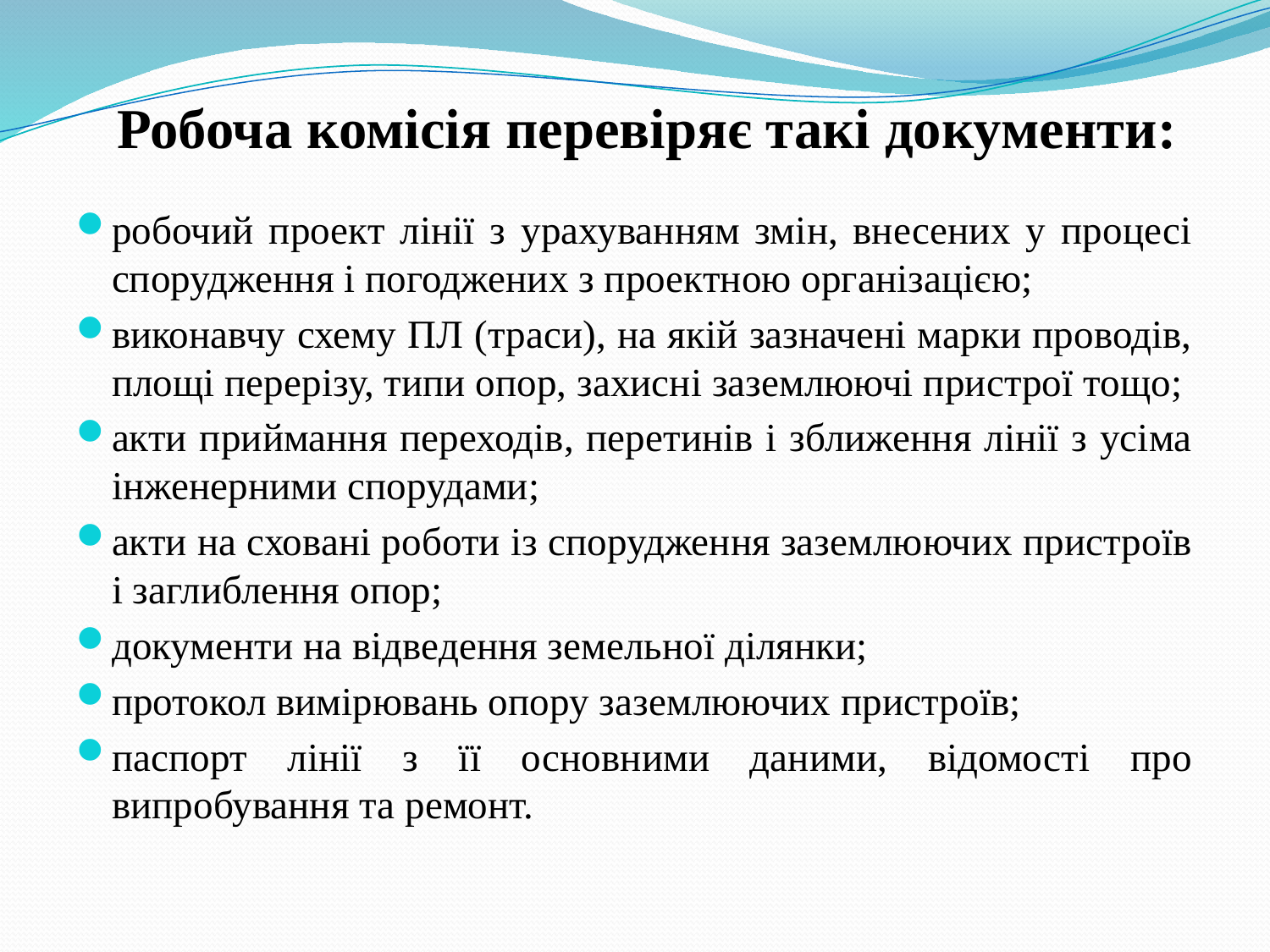

Робоча комісія перевіряє такі документи:
робочий проект лінії з урахуванням змін, внесених у процесі спорудження і погоджених з проектною організацією;
виконавчу схему ПЛ (траси), на якій зазначені марки проводів, площі перерізу, типи опор, захисні заземлюючі пристрої тощо;
акти приймання переходів, перетинів і зближення лінії з усіма інженерними спорудами;
акти на сховані роботи із спорудження заземлюючих пристроїв і заглиблення опор;
документи на відведення земельної ділянки;
протокол вимірювань опору заземлюючих пристроїв;
паспорт лінії з її основними даними, відомості про випробування та ремонт.